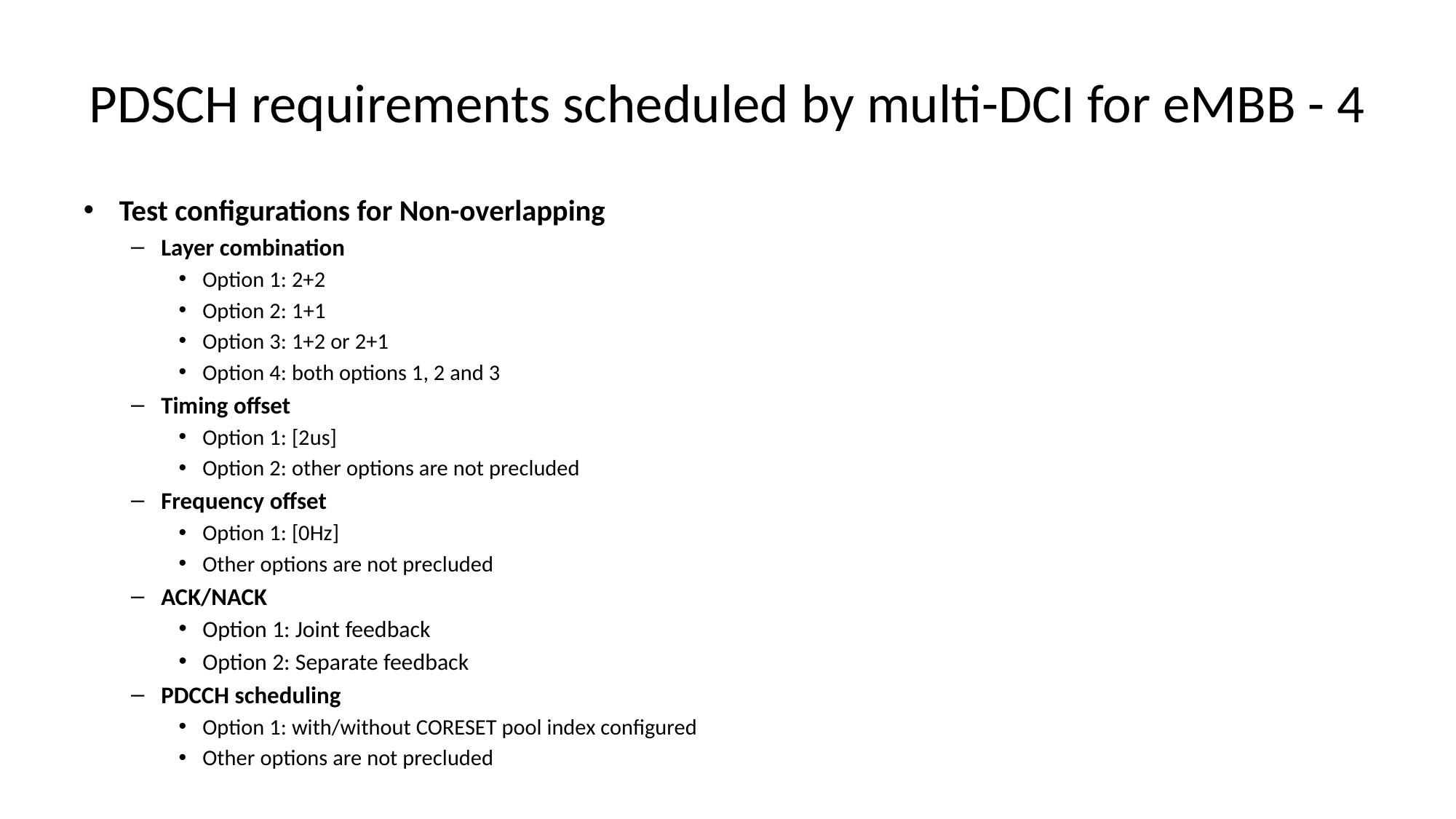

# PDSCH requirements scheduled by multi-DCI for eMBB - 4
Test configurations for Non-overlapping
Layer combination
Option 1: 2+2
Option 2: 1+1
Option 3: 1+2 or 2+1
Option 4: both options 1, 2 and 3
Timing offset
Option 1: [2us]
Option 2: other options are not precluded
Frequency offset
Option 1: [0Hz]
Other options are not precluded
ACK/NACK
Option 1: Joint feedback
Option 2: Separate feedback
PDCCH scheduling
Option 1: with/without CORESET pool index configured
Other options are not precluded